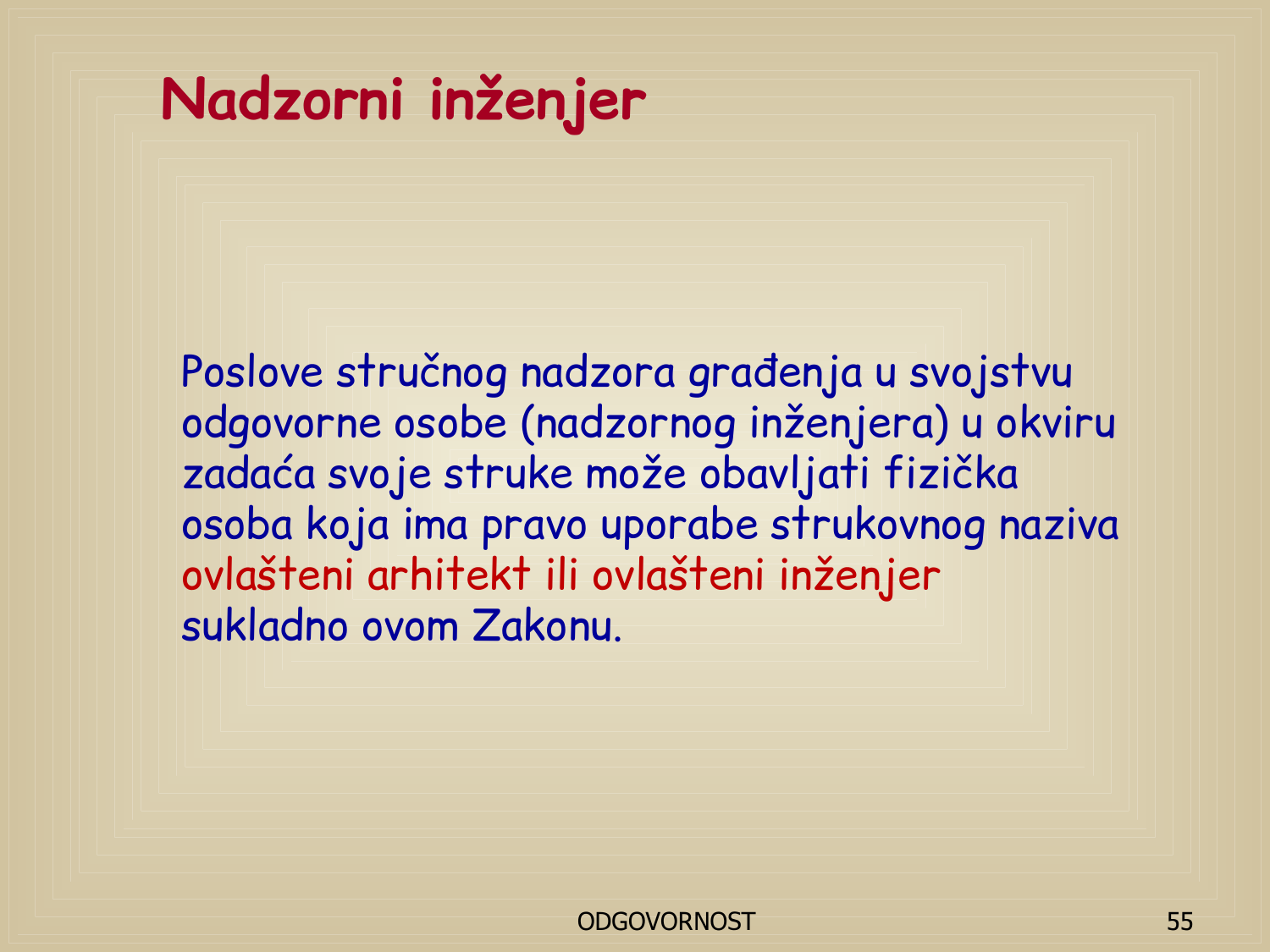

# Nadzorni inženjer
Poslove stručnog nadzora građenja u svojstvu odgovorne osobe (nadzornog inženjera) u okviru zadaća svoje struke može obavljati fizička osoba koja ima pravo uporabe strukovnog naziva ovlašteni arhitekt ili ovlašteni inženjer sukladno ovom Zakonu.

ODGOVORNOST
55